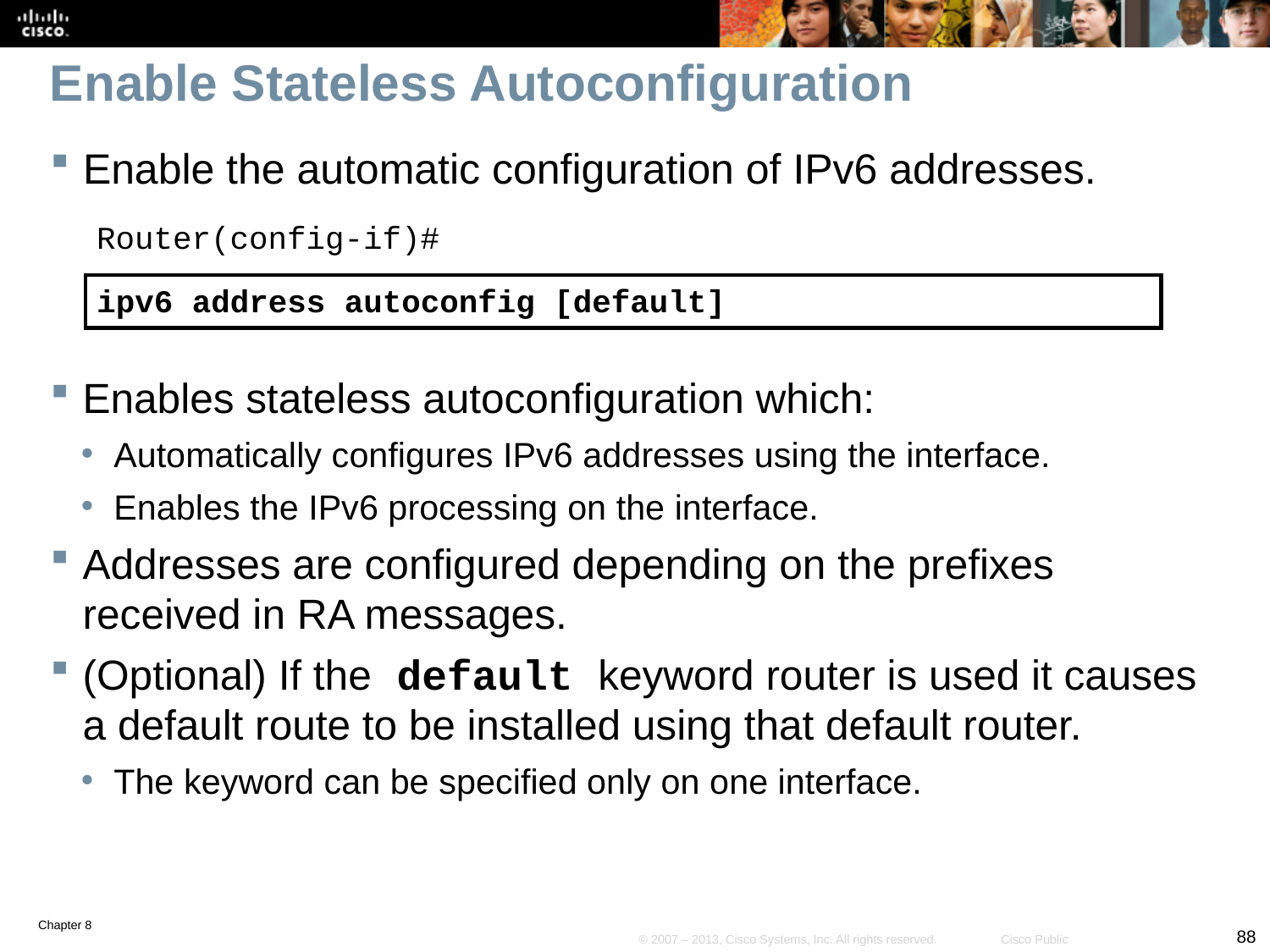

# Enable Stateless Autoconfiguration
Enable the automatic configuration of IPv6 addresses.
Router(config-if)#
ipv6 address autoconfig [default]
Enables stateless autoconfiguration which:
Automatically configures IPv6 addresses using the interface.
Enables the IPv6 processing on the interface.
Addresses are configured depending on the prefixes received in RA messages.
(Optional) If the default keyword router is used it causes a default route to be installed using that default router.
The keyword can be specified only on one interface.